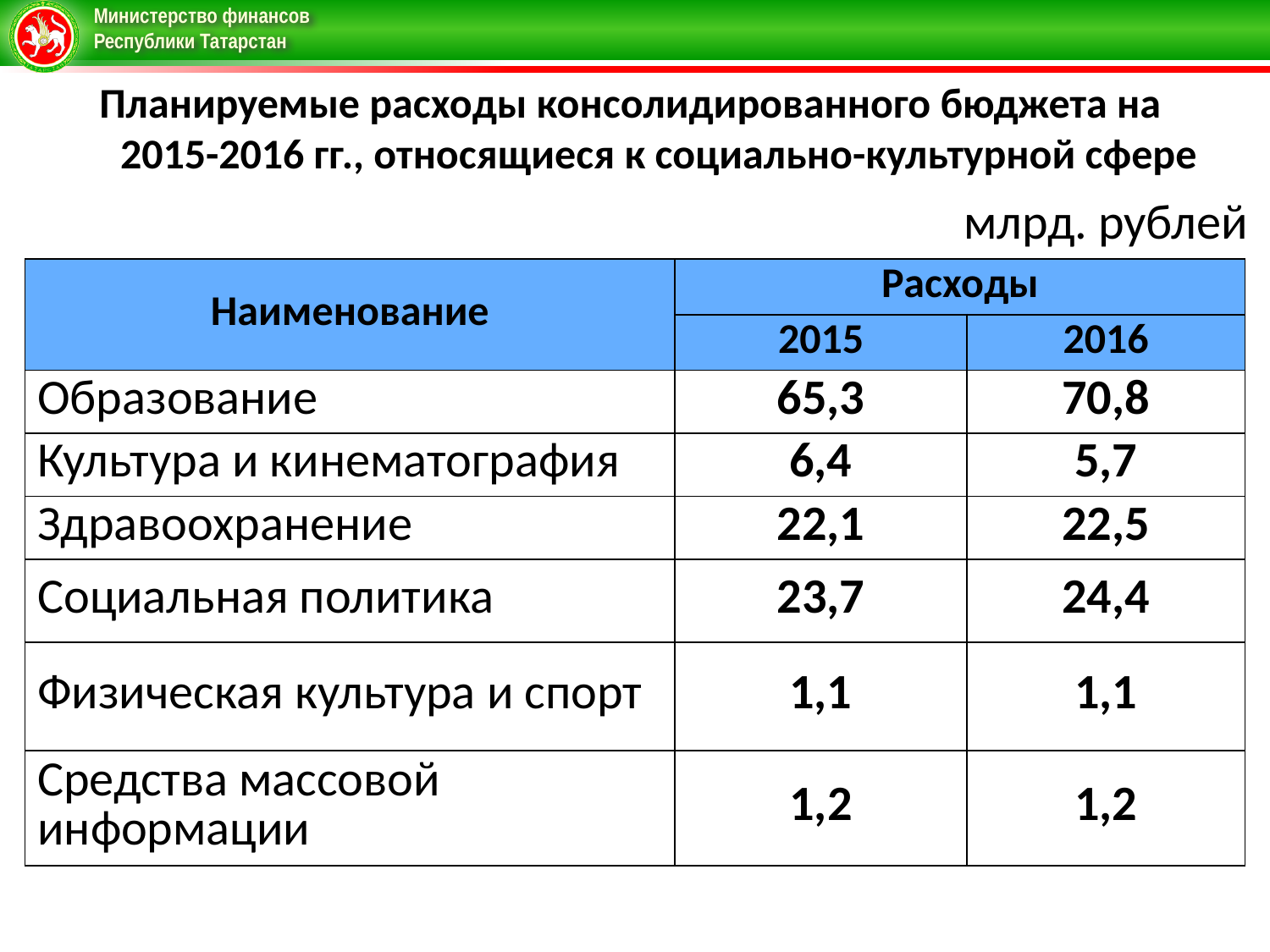

Планируемые расходы консолидированного бюджета на
2015-2016 гг., относящиеся к социально-культурной сфере
млрд. рублей
| Наименование | Расходы |  |
| --- | --- | --- |
|  | 2015 | 2016 |
| Образование | 65,3 | 70,8 |
| Культура и кинематография | 6,4 | 5,7 |
| Здравоохранение | 22,1 | 22,5 |
| Социальная политика | 23,7 | 24,4 |
| Физическая культура и спорт | 1,1 | 1,1 |
| Средства массовой информации | 1,2 | 1,2 |